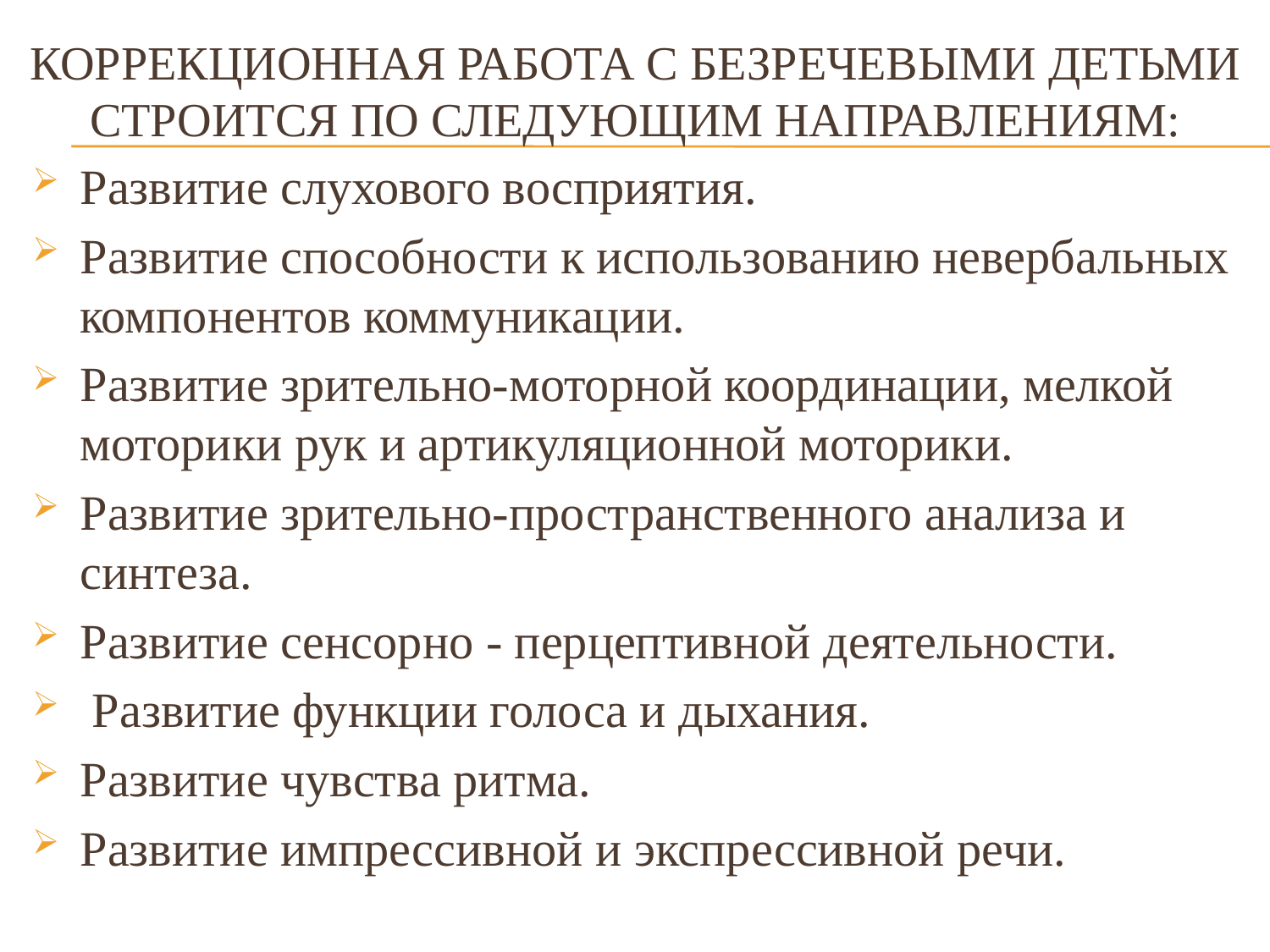

# Коррекционная работа с безречевыми детьми строится по следующим направлениям:
Развитие слухового восприятия.
Развитие способности к использованию невербальных компонентов коммуникации.
Развитие зрительно-моторной координации, мелкой моторики рук и артикуляционной моторики.
Развитие зрительнo-пространственного анализа и синтеза.
Развитие сенсорно - перцептивной деятельности.
 Развитие функции голоса и дыхания.
Развитие чувства ритма.
Развитие импрессивной и экспрессивной речи.